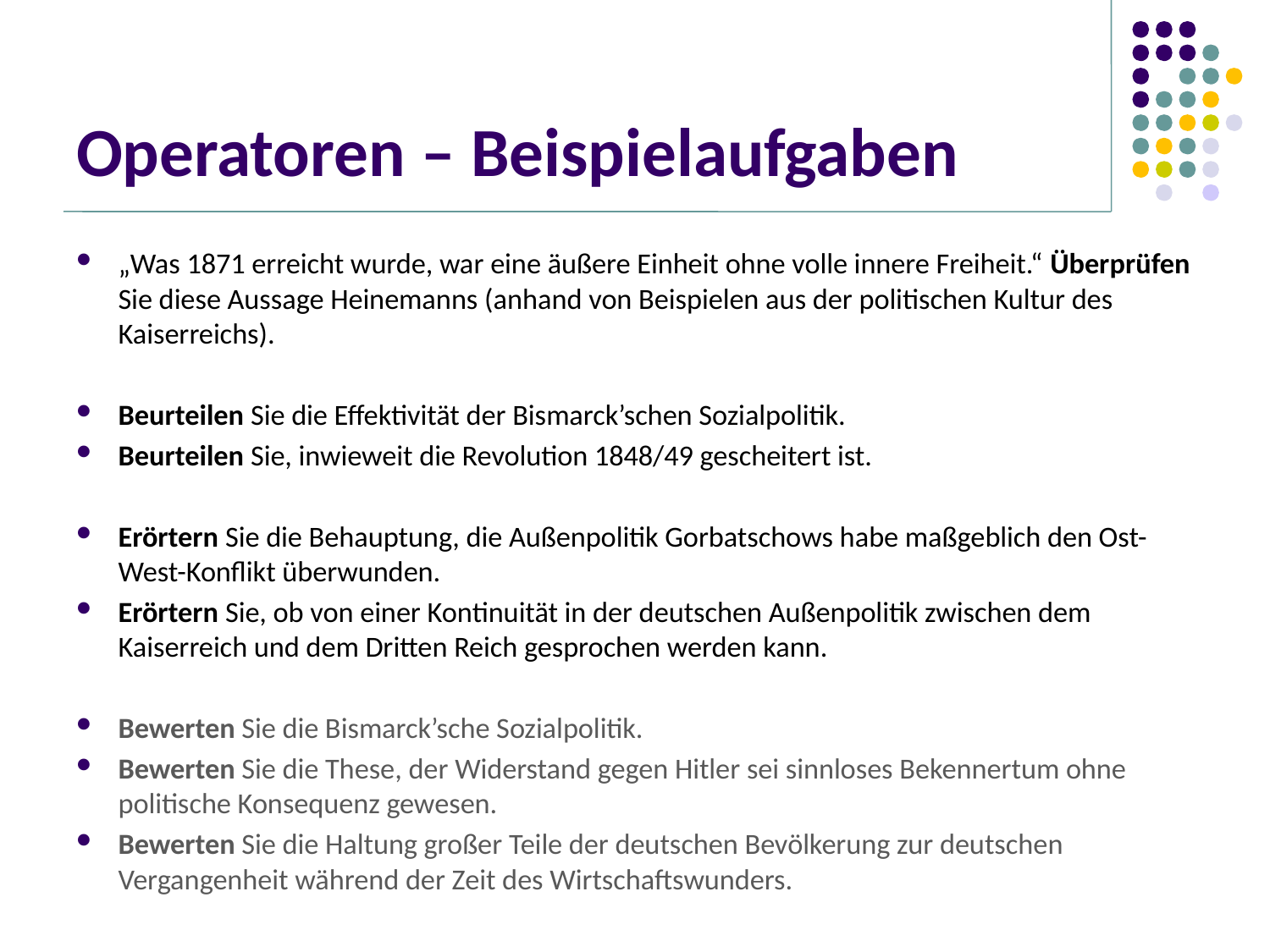

# Operatoren – Beispielaufgaben
„Was 1871 erreicht wurde, war eine äußere Einheit ohne volle innere Freiheit.“ Überprüfen Sie diese Aussage Heinemanns (anhand von Beispielen aus der politischen Kultur des Kaiserreichs).

Beurteilen Sie die Effektivität der Bismarck’schen Sozialpolitik.
Beurteilen Sie, inwieweit die Revolution 1848/49 gescheitert ist.

Erörtern Sie die Behauptung, die Außenpolitik Gorbatschows habe maßgeblich den Ost-West-Konflikt überwunden.
Erörtern Sie, ob von einer Kontinuität in der deutschen Außenpolitik zwischen dem Kaiserreich und dem Dritten Reich gesprochen werden kann.

Bewerten Sie die Bismarck’sche Sozialpolitik.
Bewerten Sie die These, der Widerstand gegen Hitler sei sinnloses Bekennertum ohne politische Konsequenz gewesen.
Bewerten Sie die Haltung großer Teile der deutschen Bevölkerung zur deutschen Vergangenheit während der Zeit des Wirtschaftswunders.